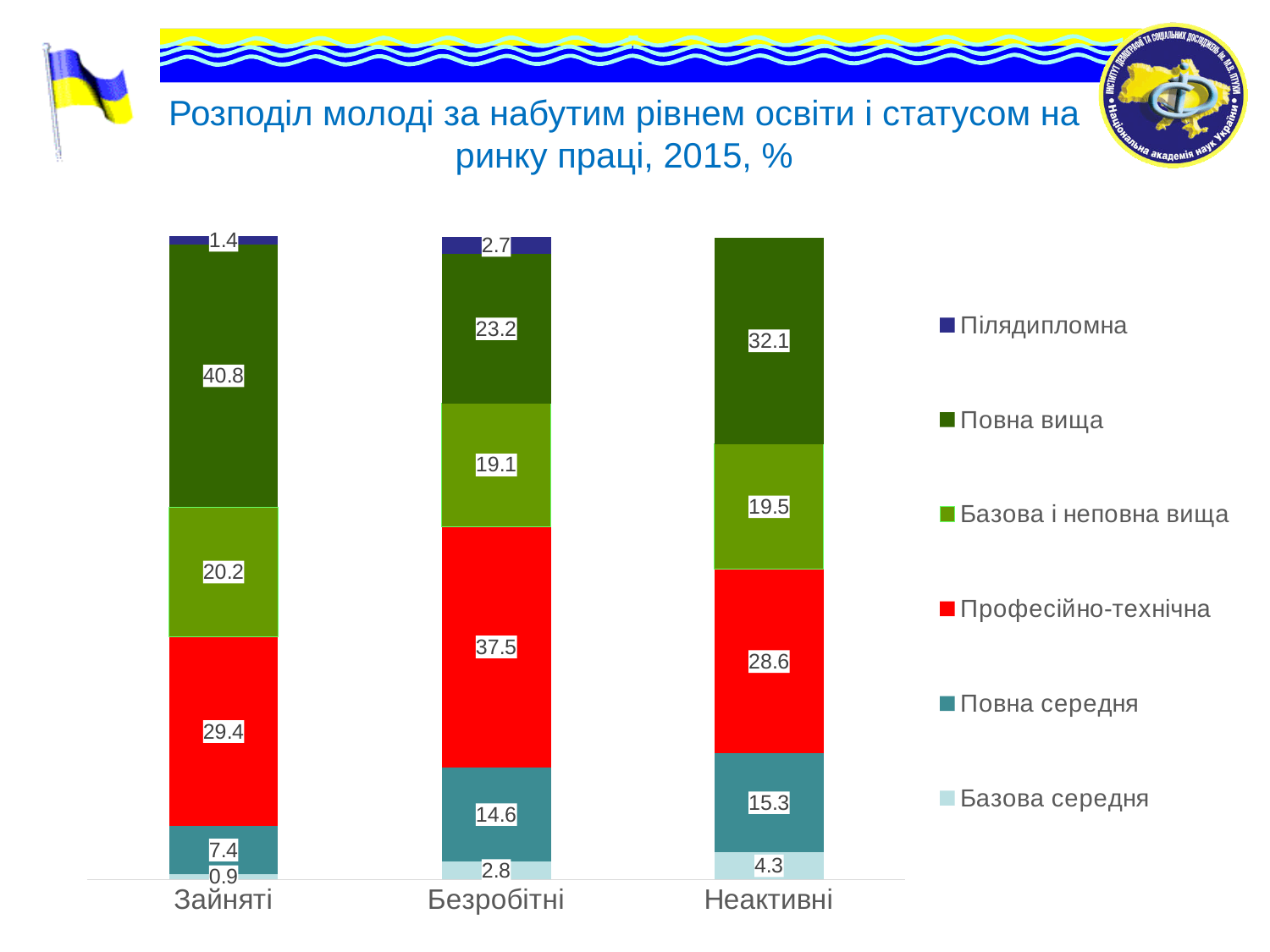

# Розподіл молоді за набутим рівнем освіти і статусом на ринку праці, 2015, %

### Chart

| Category | Базова середня | Повна середня | Професійно-технічна | Базова і неповна вища | Повна вища | Пілядипломна |
|---|---|---|---|---|---|---|
| Зайняті | 0.9 | 7.4 | 29.4 | 20.2 | 40.8 | 1.4 |
| Безробітні | 2.8 | 14.6 | 37.5 | 19.1 | 23.2 | 2.7 |
| Неактивні | 4.3 | 15.3 | 28.6 | 19.5 | 32.1 | None |